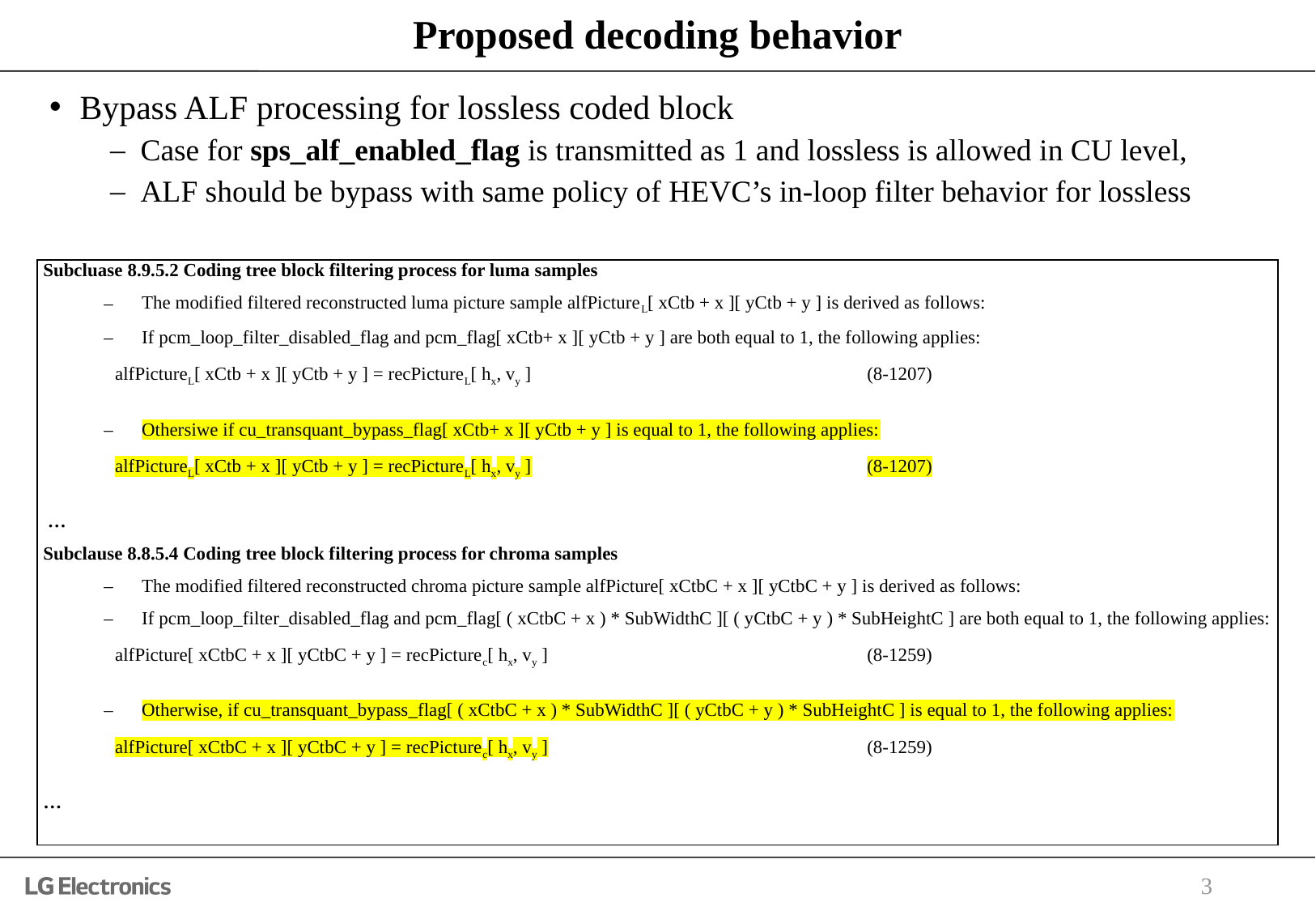

# Proposed decoding behavior
Bypass ALF processing for lossless coded block
Case for sps_alf_enabled_flag is transmitted as 1 and lossless is allowed in CU level,
ALF should be bypass with same policy of HEVC’s in-loop filter behavior for lossless
| Subcluase 8.9.5.2 Coding tree block filtering process for luma samples The modified filtered reconstructed luma picture sample alfPictureL[ xCtb + x ][ yCtb + y ] is derived as follows: If pcm\_loop\_filter\_disabled\_flag and pcm\_flag[ xCtb+ x ][ yCtb + y ] are both equal to 1, the following applies: alfPictureL[ xCtb + x ][ yCtb + y ] = recPictureL[ hx, vy ] (8‑1207) Othersiwe if cu\_transquant\_bypass\_flag[ xCtb+ x ][ yCtb + y ] is equal to 1, the following applies: alfPictureL[ xCtb + x ][ yCtb + y ] = recPictureL[ hx, vy ] (8‑1207) … Subclause 8.8.5.4 Coding tree block filtering process for chroma samples The modified filtered reconstructed chroma picture sample alfPicture[ xCtbC + x ][ yCtbC + y ] is derived as follows: If pcm\_loop\_filter\_disabled\_flag and pcm\_flag[ ( xCtbC + x ) \* SubWidthC ][ ( yCtbC + y ) \* SubHeightC ] are both equal to 1, the following applies: alfPicture[ xCtbC + x ][ yCtbC + y ] = recPicturec[ hx, vy ] (8‑1259) Otherwise, if cu\_transquant\_bypass\_flag[ ( xCtbC + x ) \* SubWidthC ][ ( yCtbC + y ) \* SubHeightC ] is equal to 1, the following applies: alfPicture[ xCtbC + x ][ yCtbC + y ] = recPicturec[ hx, vy ] (8‑1259) … |
| --- |
3